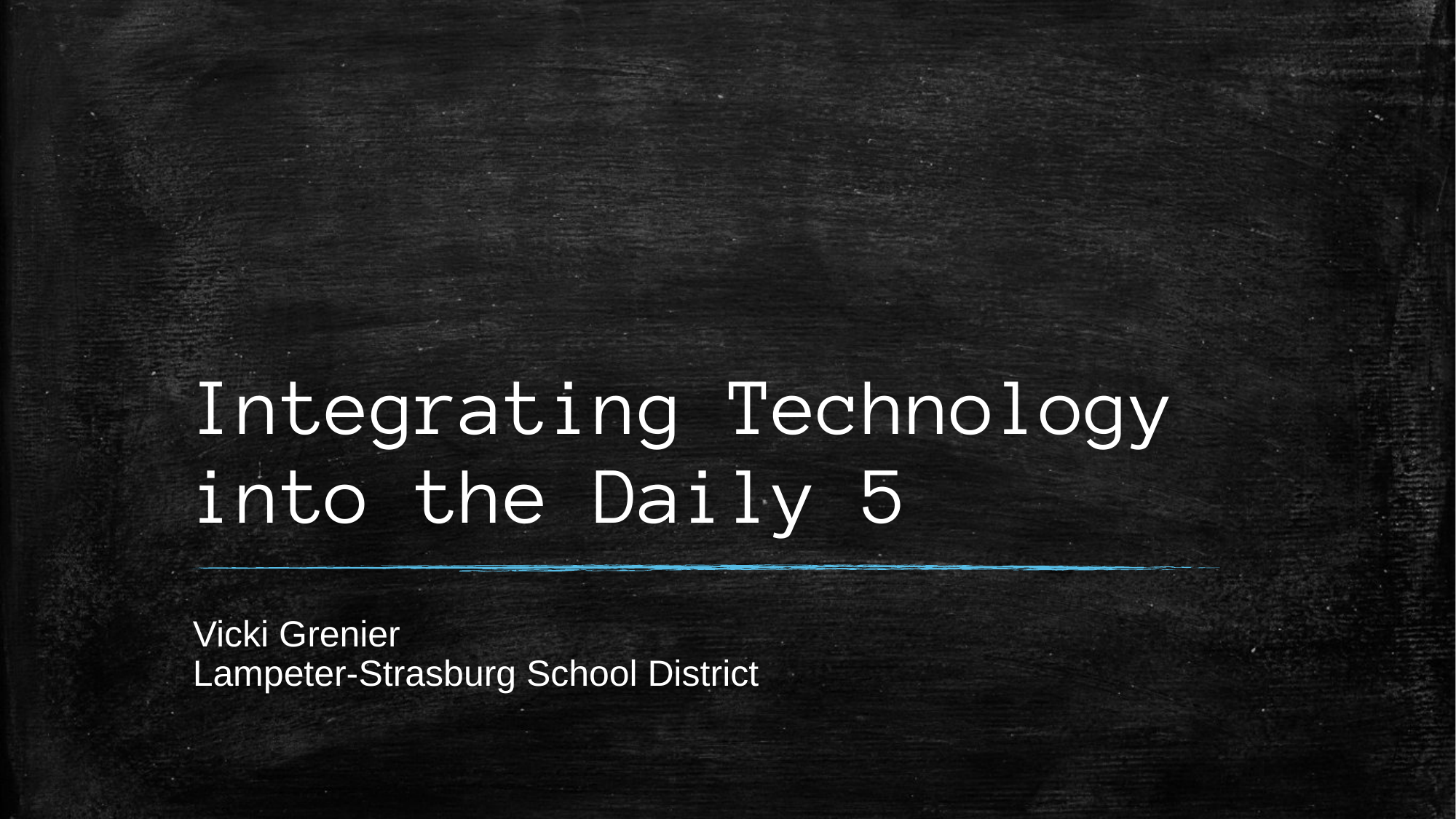

# Integrating Technology into the Daily 5
Vicki Grenier
Lampeter-Strasburg School District